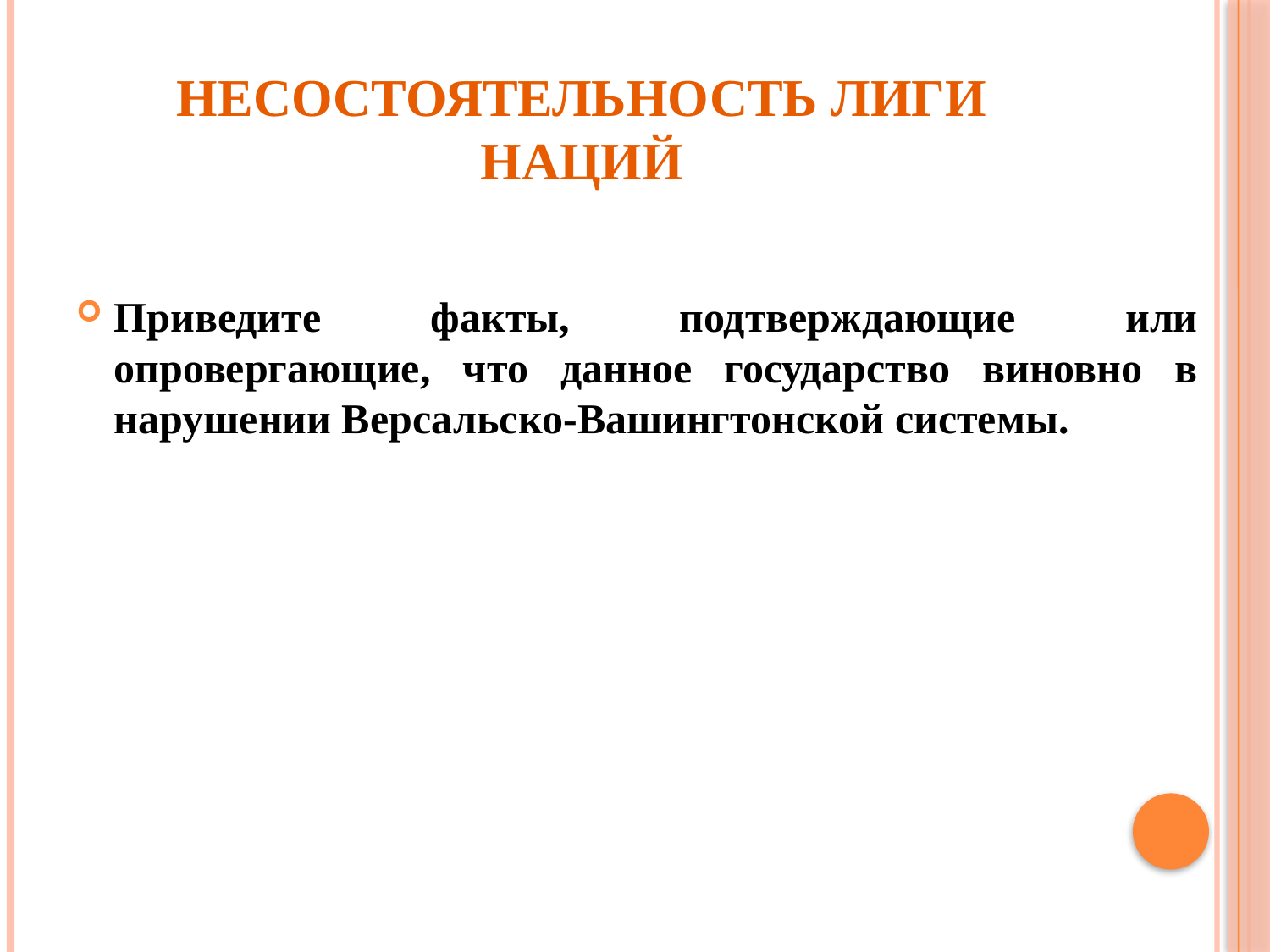

# Несостоятельность Лиги Наций

Приведите факты, подтверждающие или опровергающие, что данное государство виновно в нарушении Версальско-Вашингтонской системы.